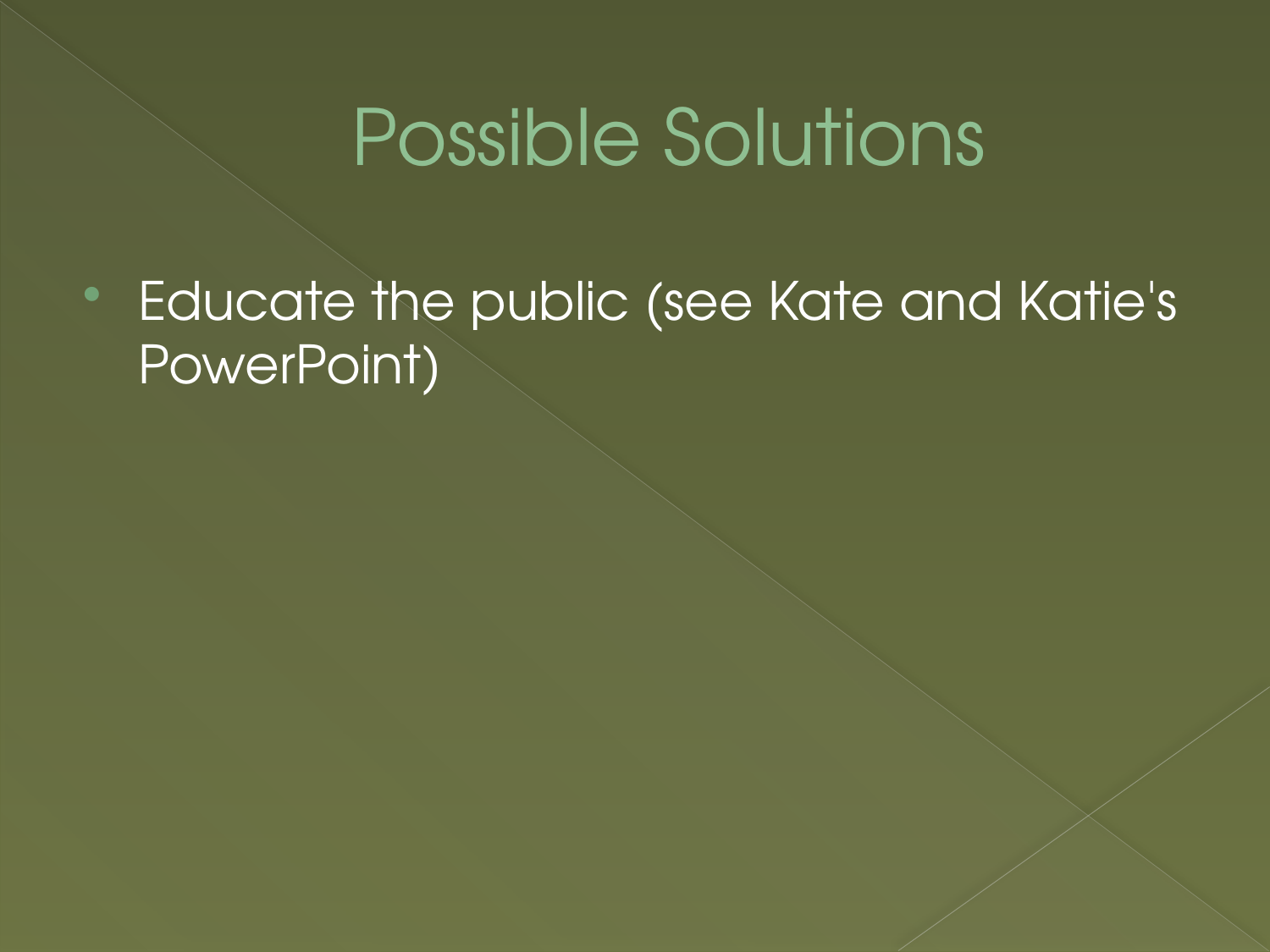

# Possible Solutions
Educate the public (see Kate and Katie's PowerPoint)